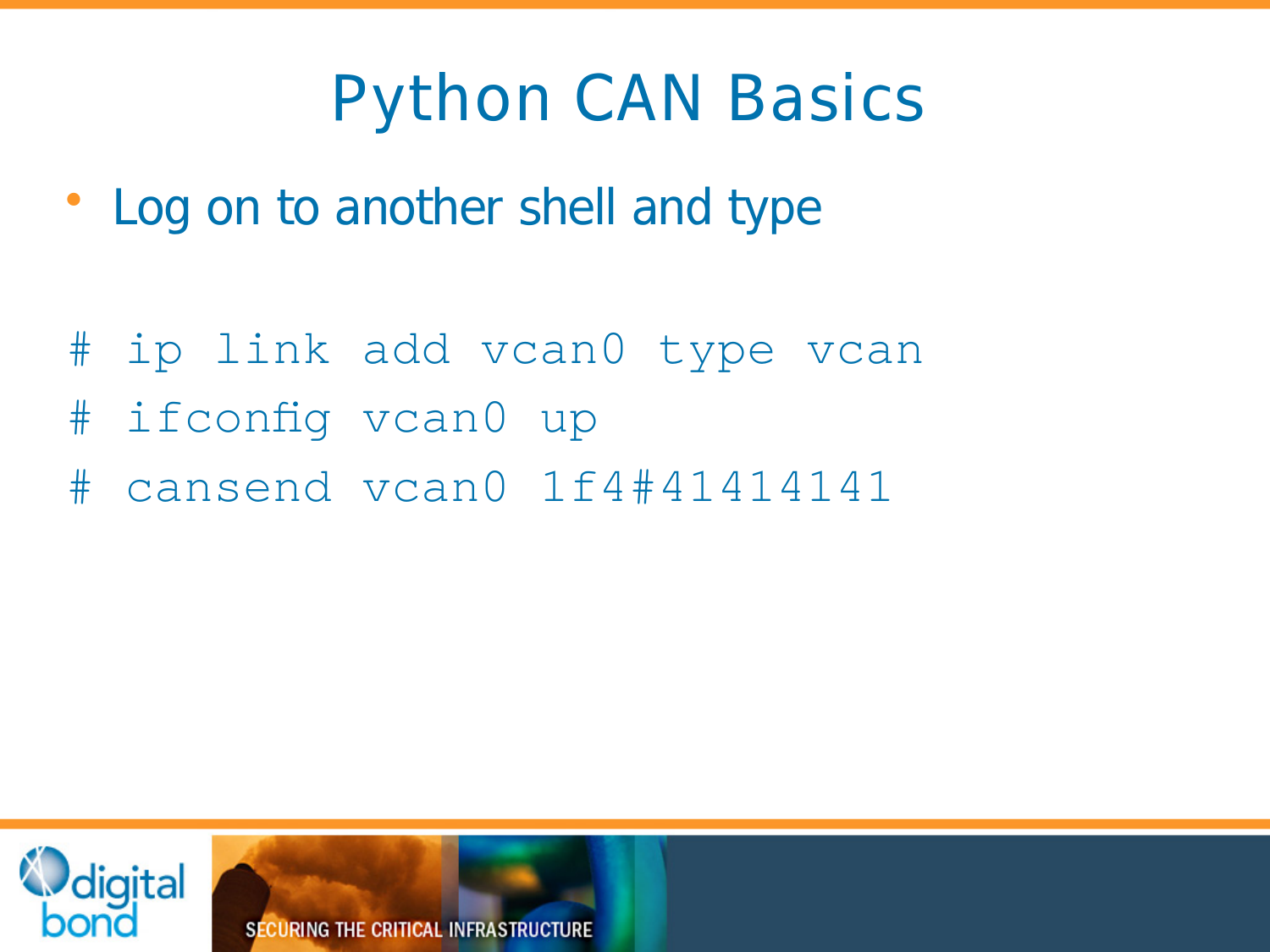

# Python CAN Basics
Log on to another shell and type

# ip link add vcan0 type vcan
# ifconfig vcan0 up
# cansend vcan0 1f4#41414141